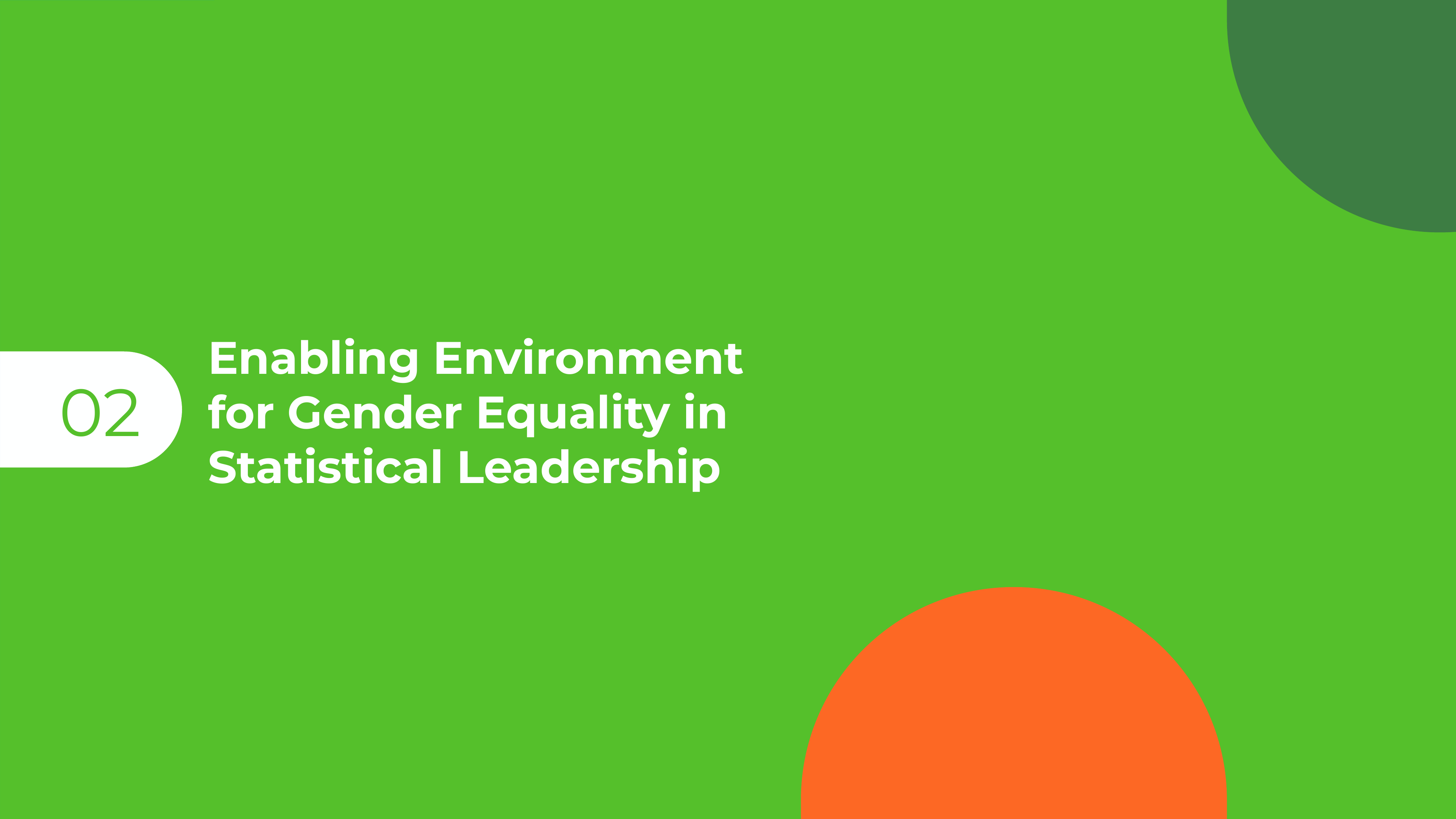

Enabling Environment for Gender Equality in Statistical Leadership
02